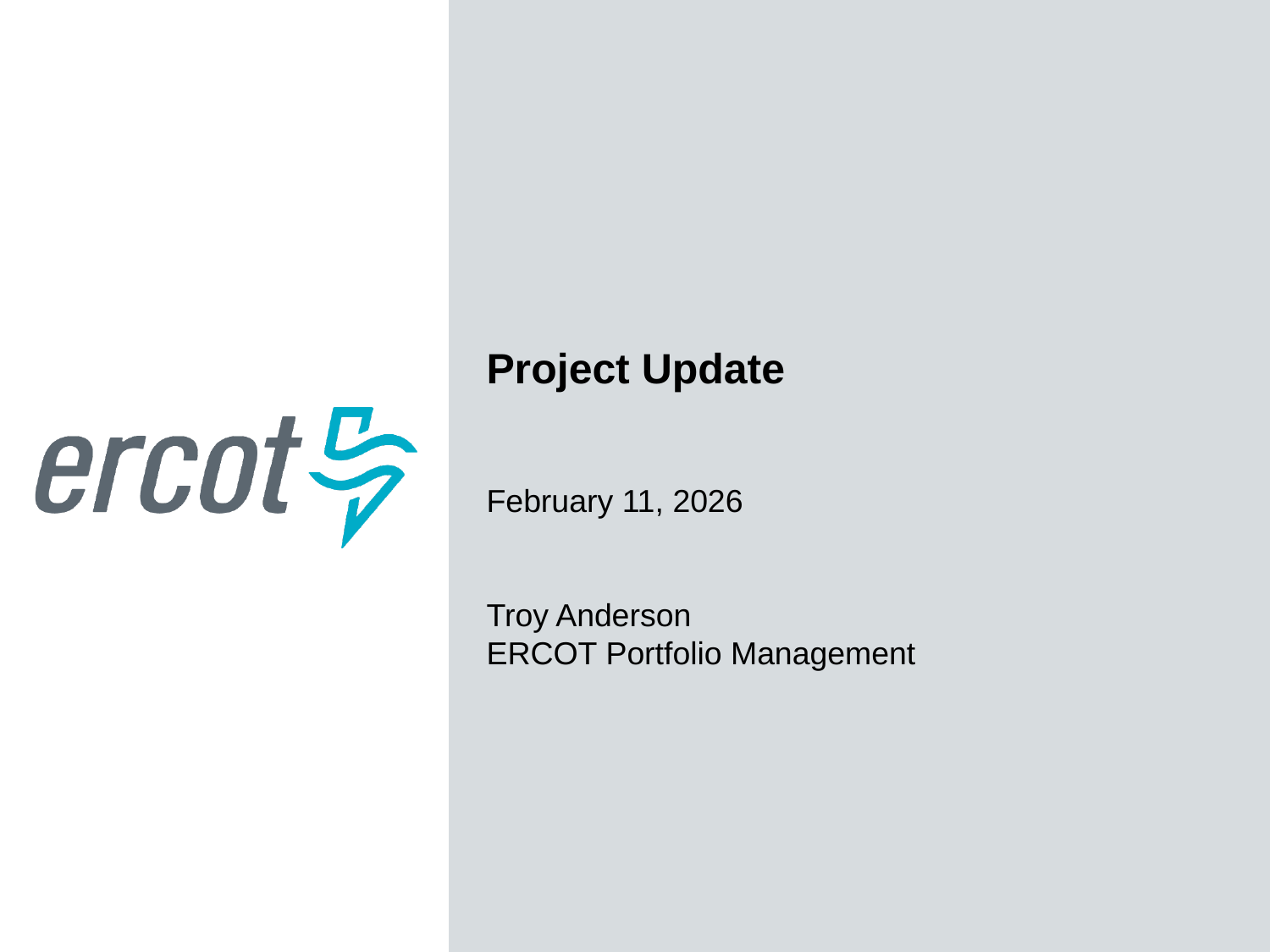

Project Update

February 11, 2026

Troy Anderson
ERCOT Portfolio Management